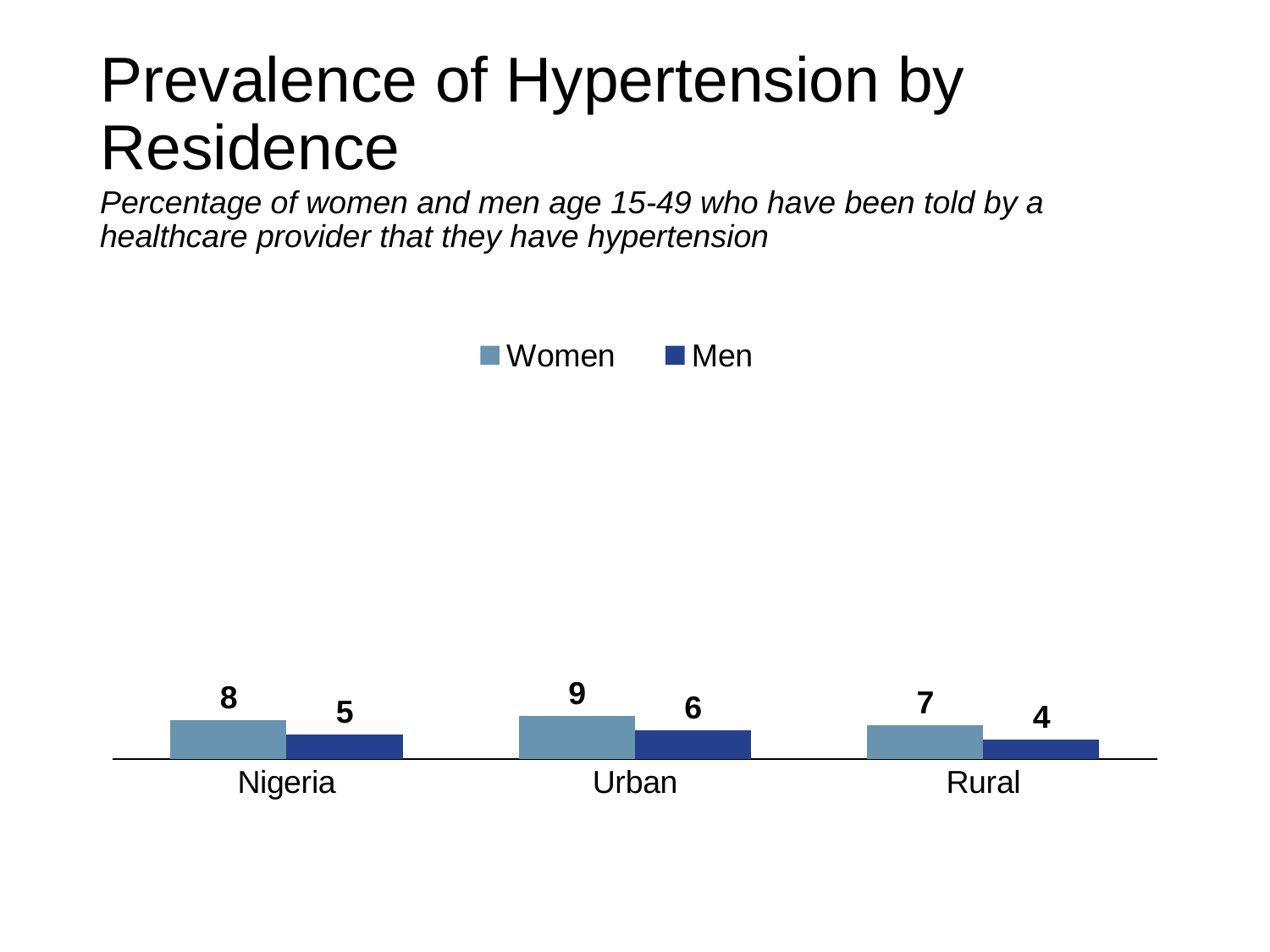

# Prevalence of Hypertension by Residence
Percentage of women and men age 15-49 who have been told by a healthcare provider that they have hypertension

### Chart

| Category | Women | Men |
|---|---|---|
| Nigeria | 8.0 | 5.0 |
| Urban | 9.0 | 6.0 |
| Rural | 7.0 | 4.0 |